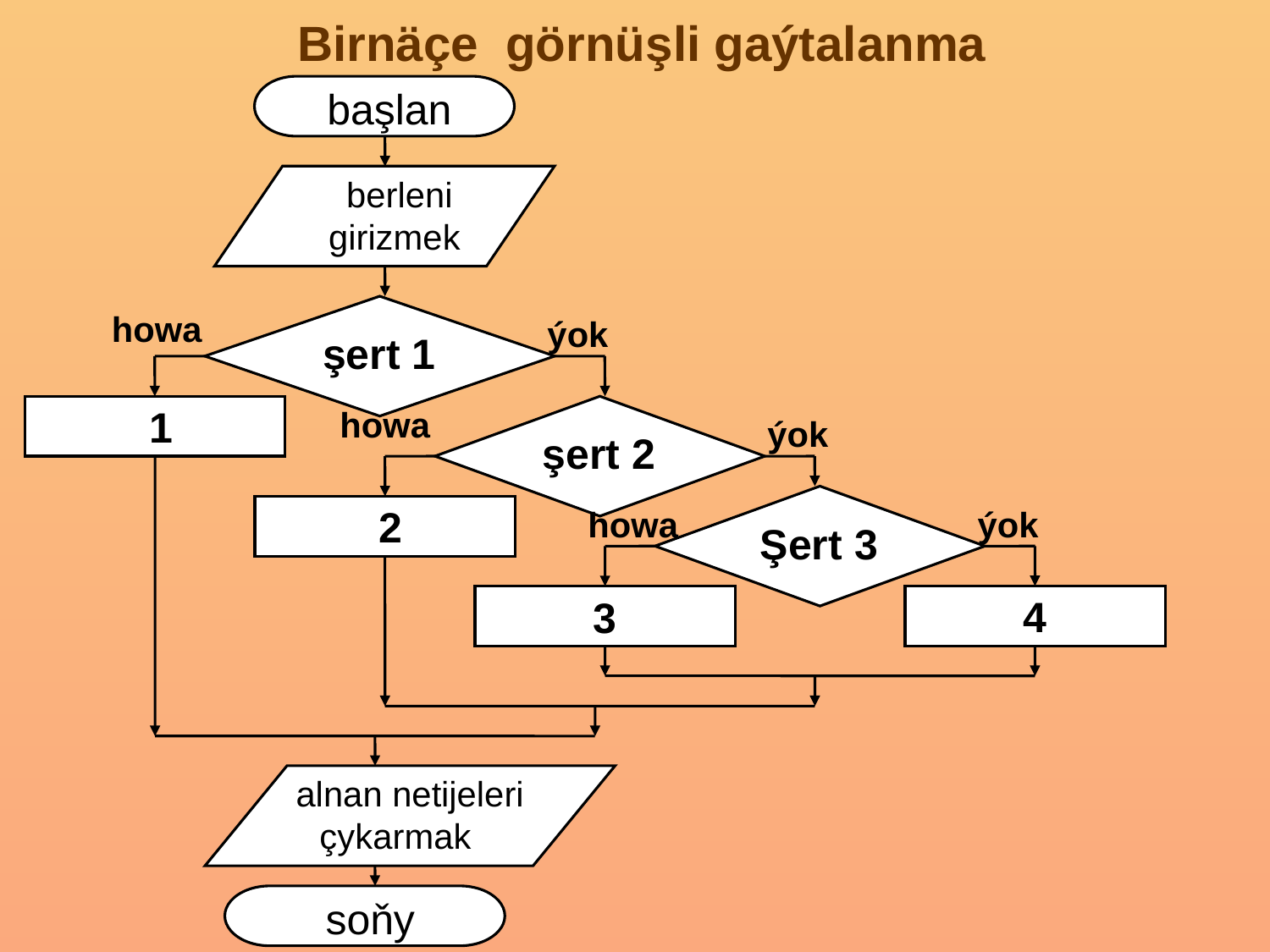

Birnäçe  görnüşli gaýtalanma

başlan

 berleni girizmek

şert 1

 1

şert 2

Şert 3
 2

4
3

  alnan netijeleri çykarmak

soňy
howa
ýok
howa

ýok

howa

ýok